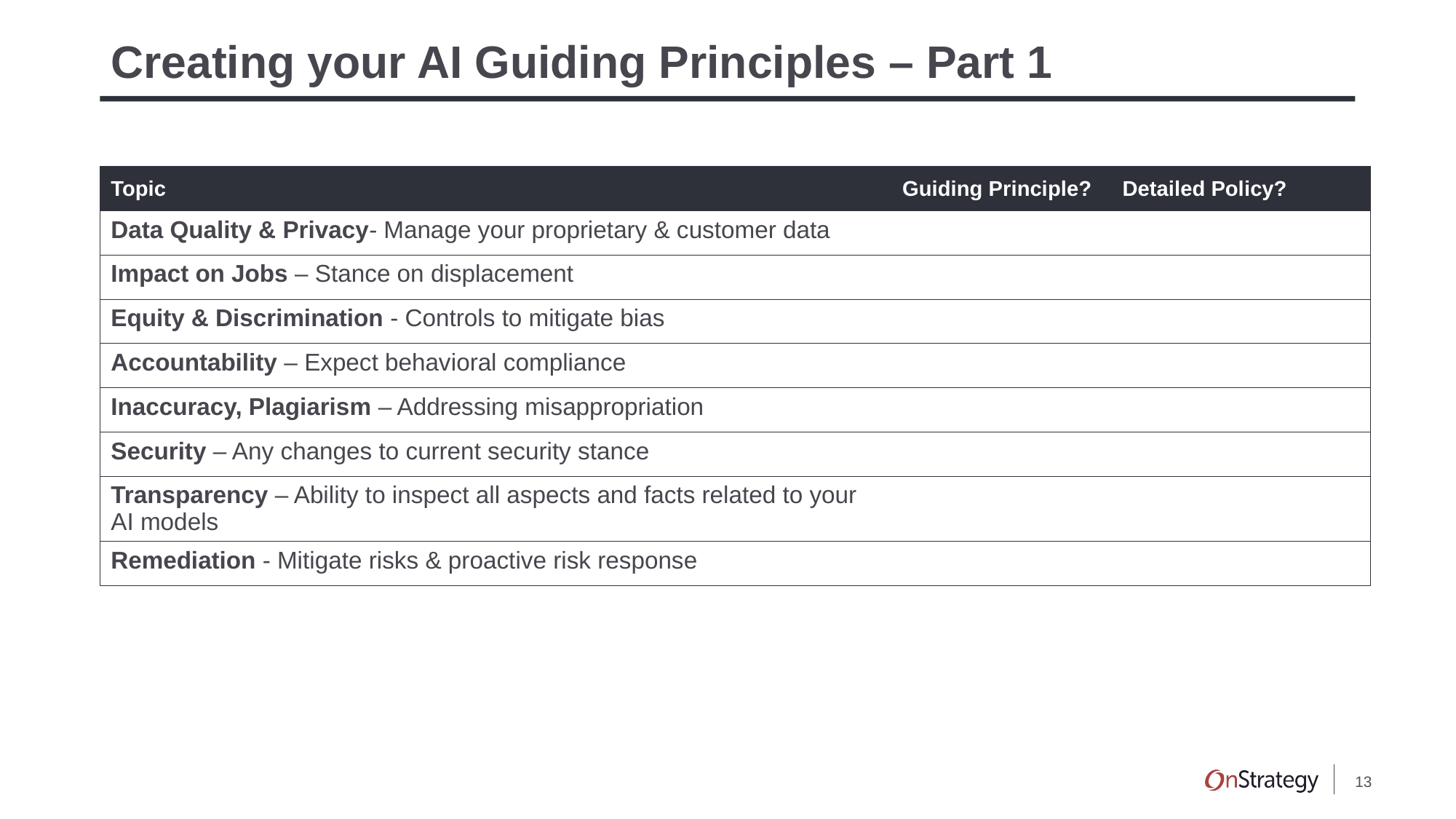

# Creating your AI Guiding Principles – Part 1
| Topic | Guiding Principle? | Detailed Policy? |
| --- | --- | --- |
| Data Quality & Privacy- Manage your proprietary & customer data |  |  |
| Impact on Jobs – Stance on displacement |  |  |
| Equity & Discrimination - Controls to mitigate bias |  |  |
| Accountability – Expect behavioral compliance |  |  |
| Inaccuracy, Plagiarism – Addressing misappropriation |  |  |
| Security – Any changes to current security stance |  |  |
| Transparency – Ability to inspect all aspects and facts related to your AI models |  |  |
| Remediation - Mitigate risks & proactive risk response |  |  |
13